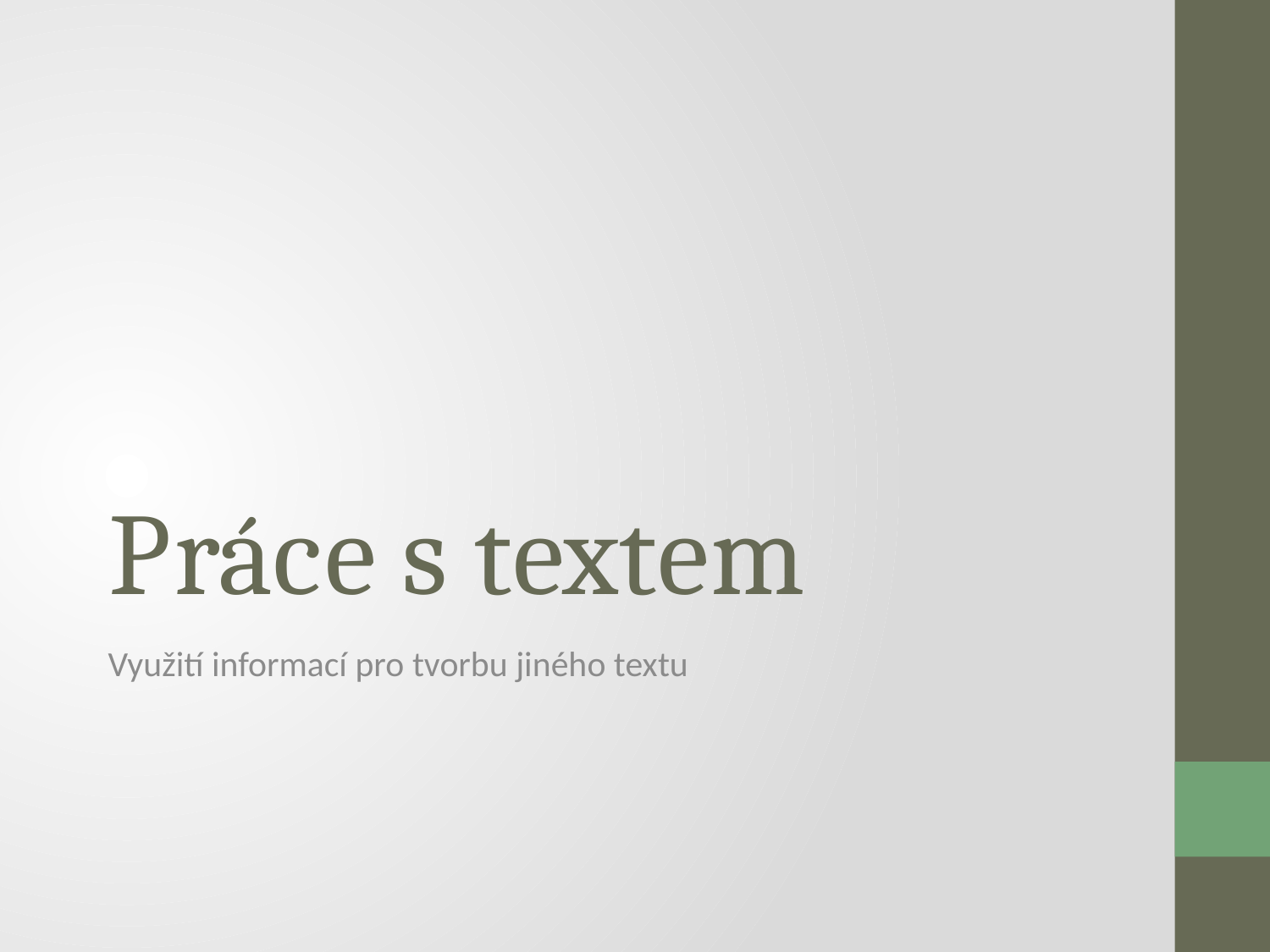

# Práce s textem
Využití informací pro tvorbu jiného textu